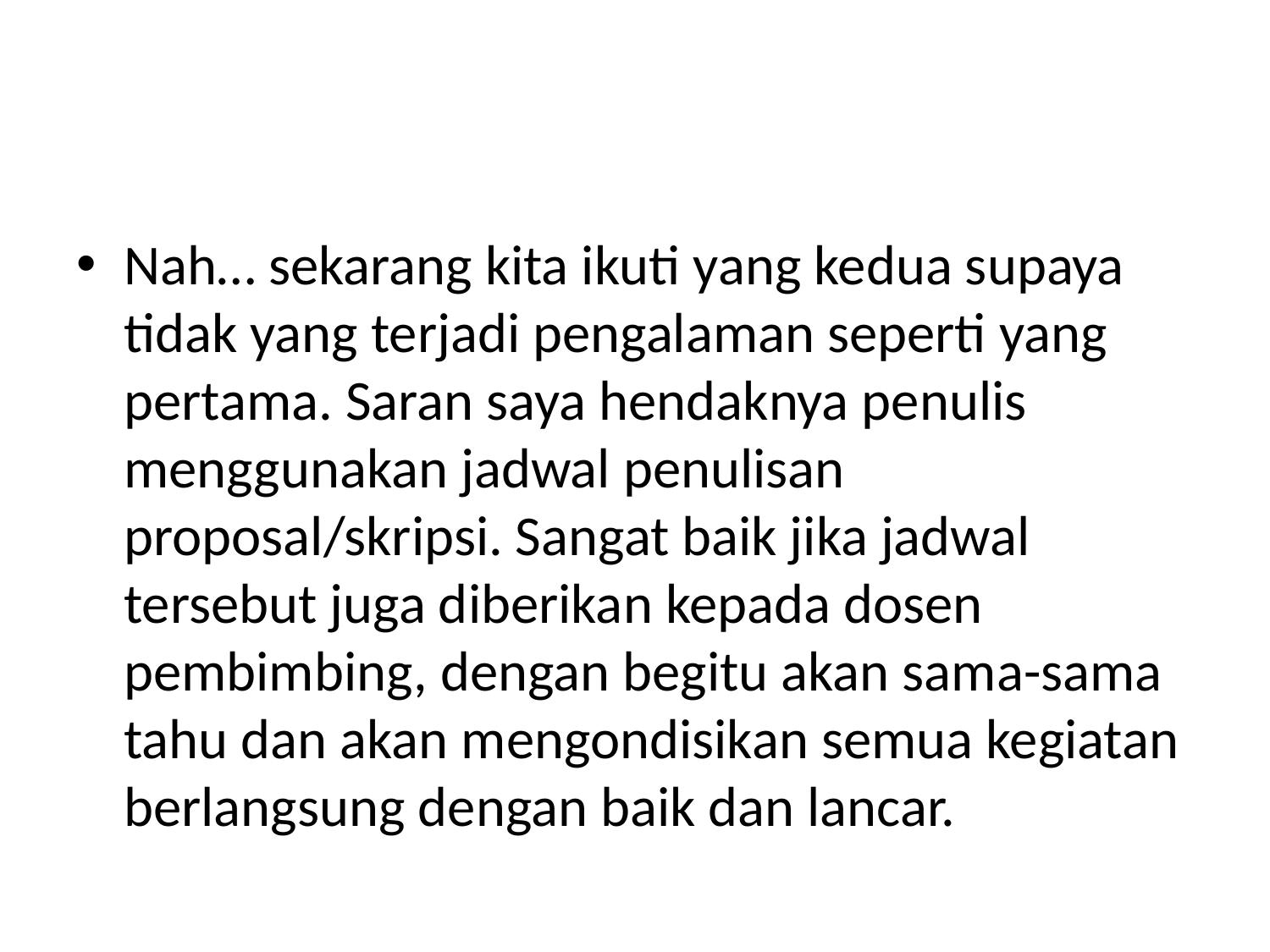

#
Nah… sekarang kita ikuti yang kedua supaya tidak yang terjadi pengalaman seperti yang pertama. Saran saya hendaknya penulis menggunakan jadwal penulisan proposal/skripsi. Sangat baik jika jadwal tersebut juga diberikan kepada dosen pembimbing, dengan begitu akan sama-sama tahu dan akan mengondisikan semua kegiatan berlangsung dengan baik dan lancar.